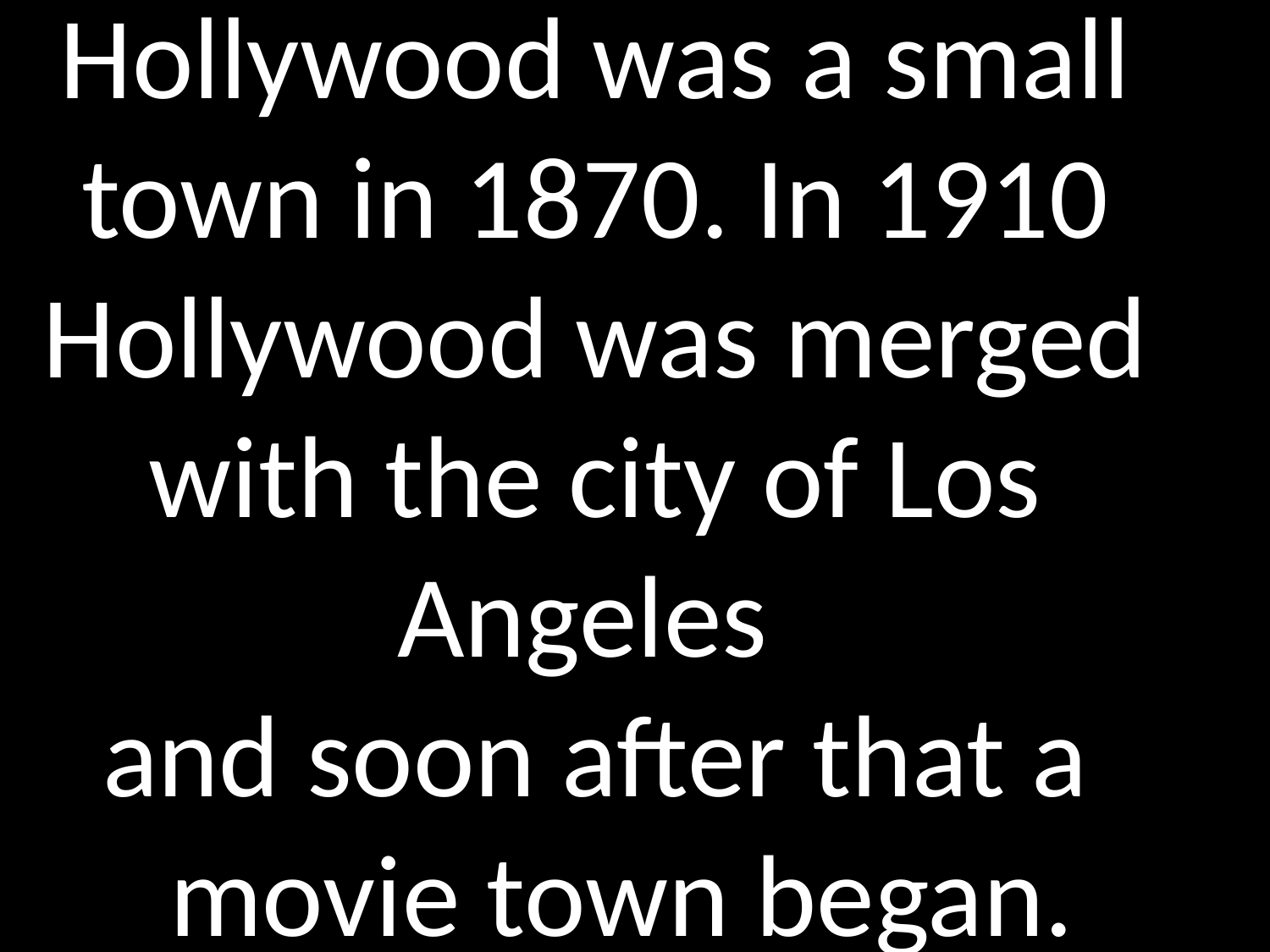

Hollywood was a small
 town in 1870. In 1910
Hollywood was merged
 with the city of Los
Angeles
and soon after that a
  movie town began.